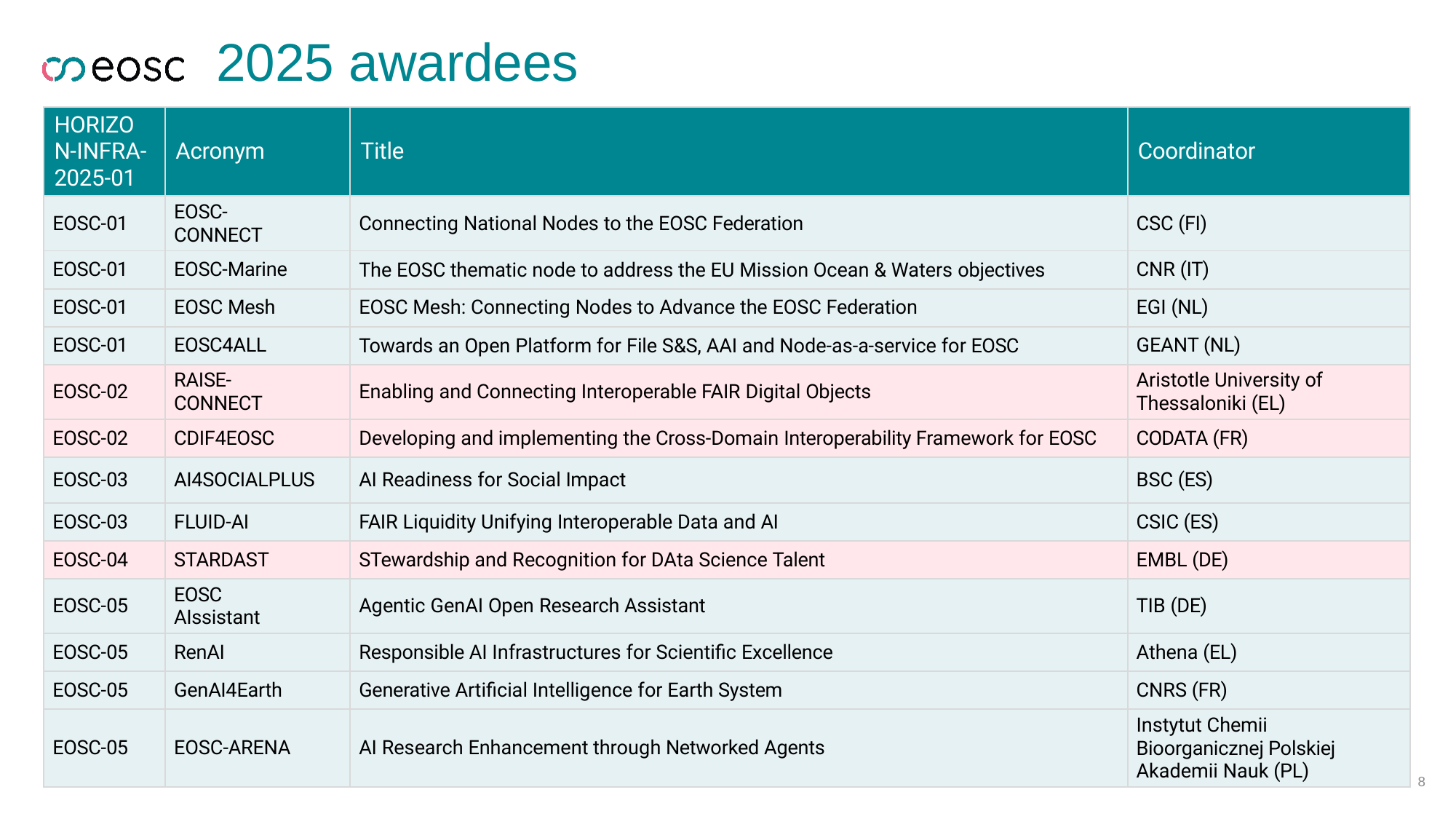

# 2025 awardees
| HORIZON-INFRA-2025-01 | Acronym | Title | Coordinator |
| --- | --- | --- | --- |
| EOSC-01 | EOSC-CONNECT | Connecting National Nodes to the EOSC Federation | CSC (FI) |
| EOSC-01 | EOSC-Marine | The EOSC thematic node to address the EU Mission Ocean & Waters objectives | CNR (IT) |
| EOSC-01 | EOSC Mesh | EOSC Mesh: Connecting Nodes to Advance the EOSC Federation | EGI (NL) |
| EOSC-01 | EOSC4ALL | Towards an Open Platform for File S&S, AAI and Node-as-a-service for EOSC | GEANT (NL) |
| EOSC-02 | RAISE-CONNECT | Enabling and Connecting Interoperable FAIR Digital Objects | Aristotle University of Thessaloniki (EL) |
| EOSC-02 | CDIF4EOSC | Developing and implementing the Cross-Domain Interoperability Framework for EOSC | CODATA (FR) |
| EOSC-03 | AI4SOCIALPLUS | AI Readiness for Social Impact | BSC (ES) |
| EOSC-03 | FLUID-AI | FAIR Liquidity Unifying Interoperable Data and AI | CSIC (ES) |
| EOSC-04 | STARDAST | STewardship and Recognition for DAta Science Talent | EMBL (DE) |
| EOSC-05 | EOSC AIssistant | Agentic GenAI Open Research Assistant | TIB (DE) |
| EOSC-05 | RenAI | Responsible AI Infrastructures for Scientific Excellence | Athena (EL) |
| EOSC-05 | GenAI4Earth | Generative Artificial Intelligence for Earth System | CNRS (FR) |
| EOSC-05 | EOSC-ARENA | AI Research Enhancement through Networked Agents | Instytut Chemii Bioorganicznej Polskiej Akademii Nauk (PL) |
8